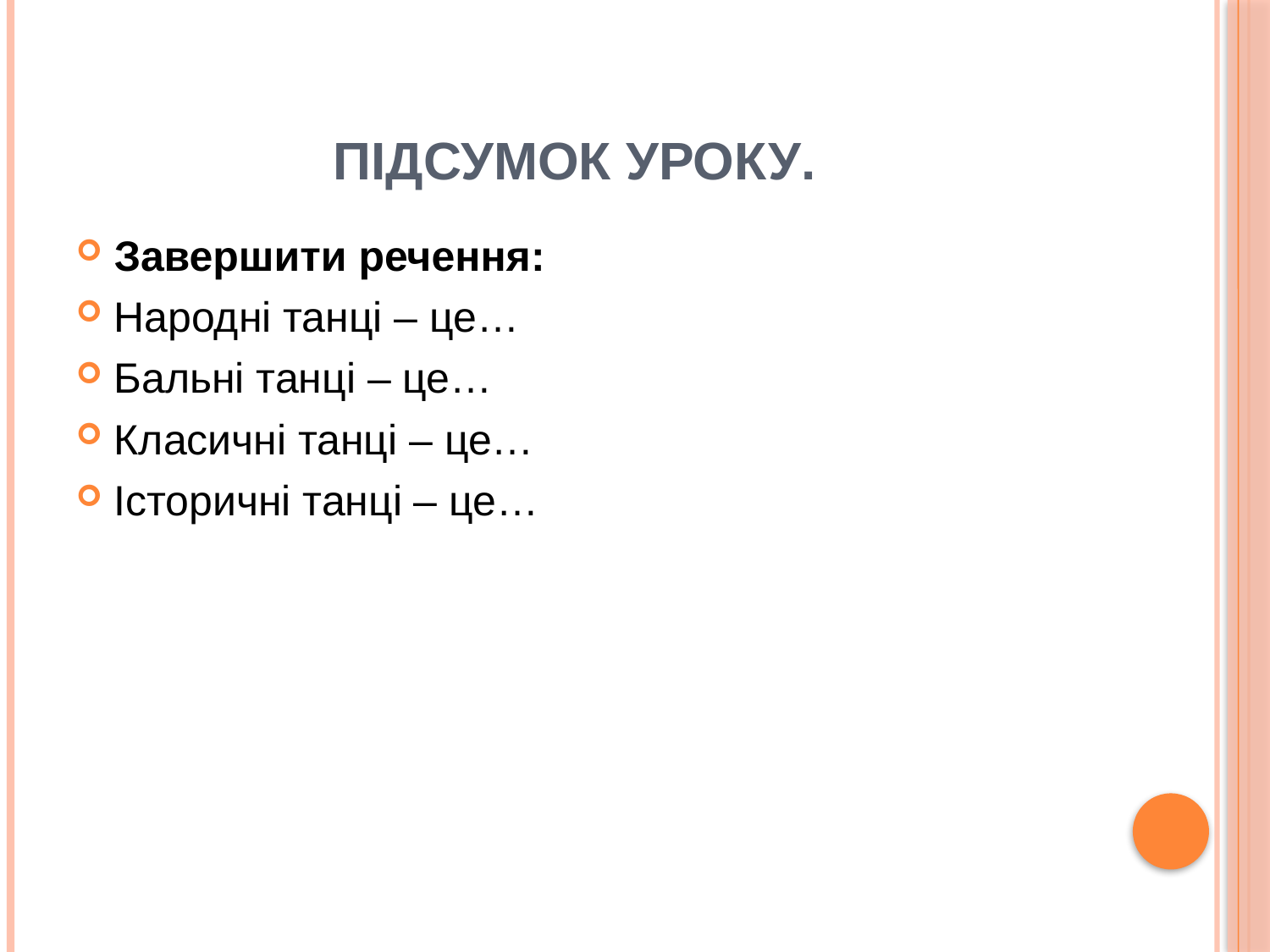

# Підсумок уроку.
Завершити речення:
Народні танці – це…
Бальні танці – це…
Класичні танці – це…
Історичні танці – це…